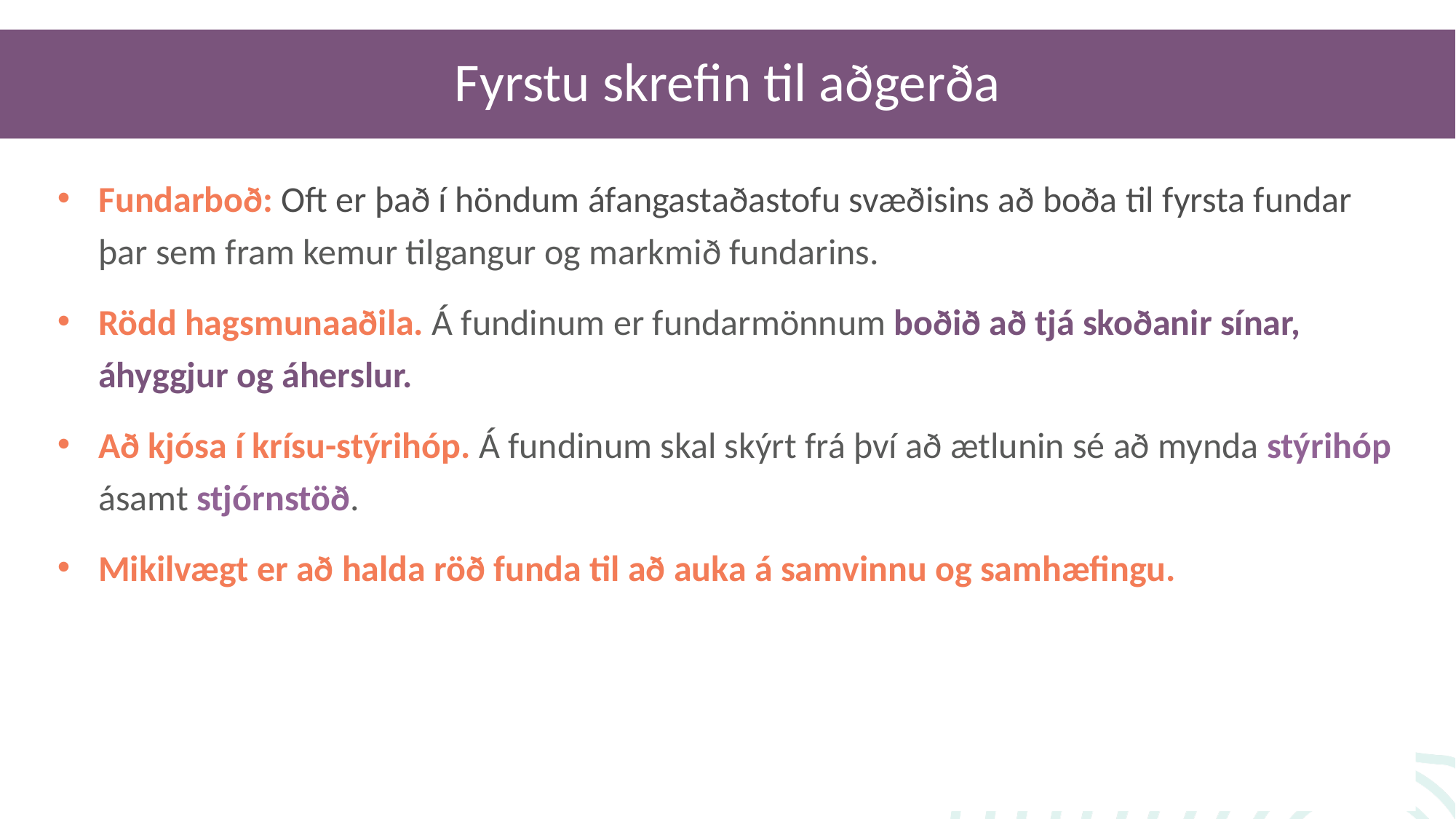

Fyrstu skrefin til aðgerða
Fundarboð: Oft er það í höndum áfangastaðastofu svæðisins að boða til fyrsta fundar þar sem fram kemur tilgangur og markmið fundarins.
Rödd hagsmunaaðila. Á fundinum er fundarmönnum boðið að tjá skoðanir sínar, áhyggjur og áherslur.
Að kjósa í krísu-stýrihóp. Á fundinum skal skýrt frá því að ætlunin sé að mynda stýrihóp ásamt stjórnstöð.
Mikilvægt er að halda röð funda til að auka á samvinnu og samhæfingu.